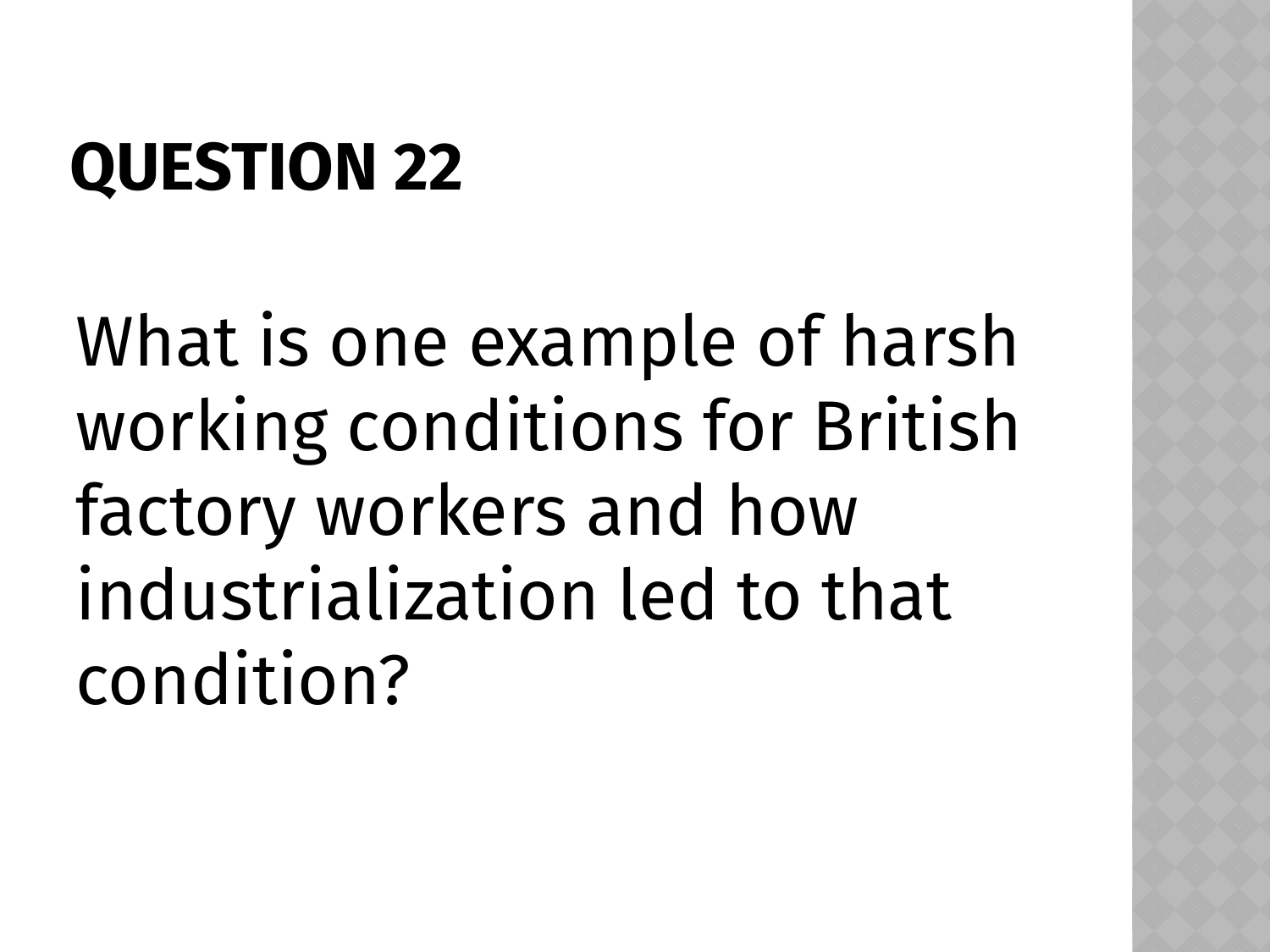

# Question 22

What is one example of harsh working conditions for British factory workers and how industrialization led to that condition?